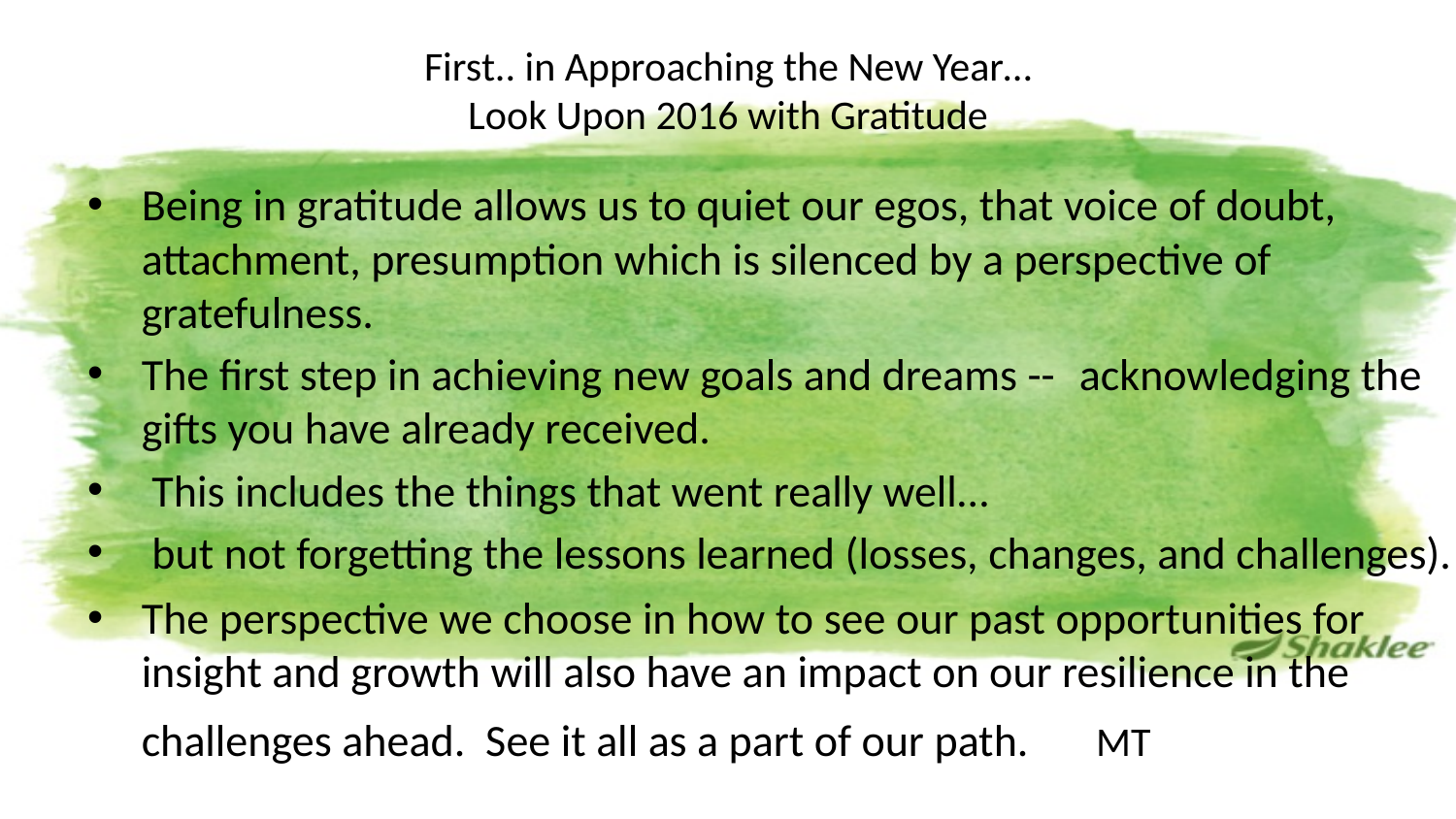

# First.. in Approaching the New Year… Look Upon 2016 with Gratitude
Being in gratitude allows us to quiet our egos, that voice of doubt, attachment, presumption which is silenced by a perspective of gratefulness.
The first step in achieving new goals and dreams --		acknowledging the gifts you have already received.
 This includes the things that went really well…
 but not forgetting the lessons learned (losses, changes, and challenges).
The perspective we choose in how to see our past opportunities for insight and growth will also have an impact on our resilience in the challenges ahead.  See it all as a part of our path.     MT